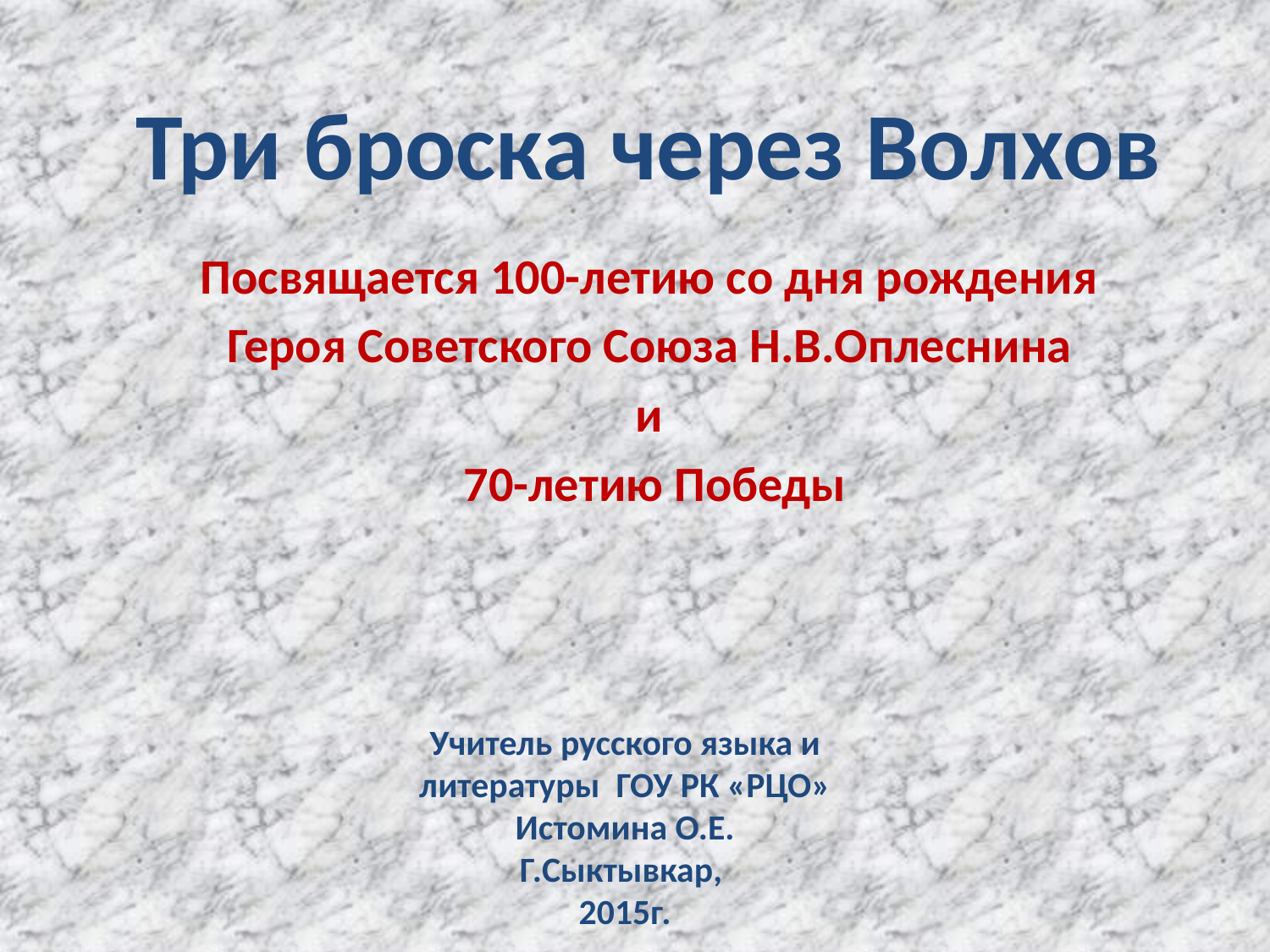

# Три броска через Волхов
Посвящается 100-летию со дня рождения
Героя Советского Союза Н.В.Оплеснина
и
70-летию Победы
Учитель русского языка и литературы  ГОУ РК «РЦО»
Истомина О.Е.
Г.Сыктывкар,
2015г.